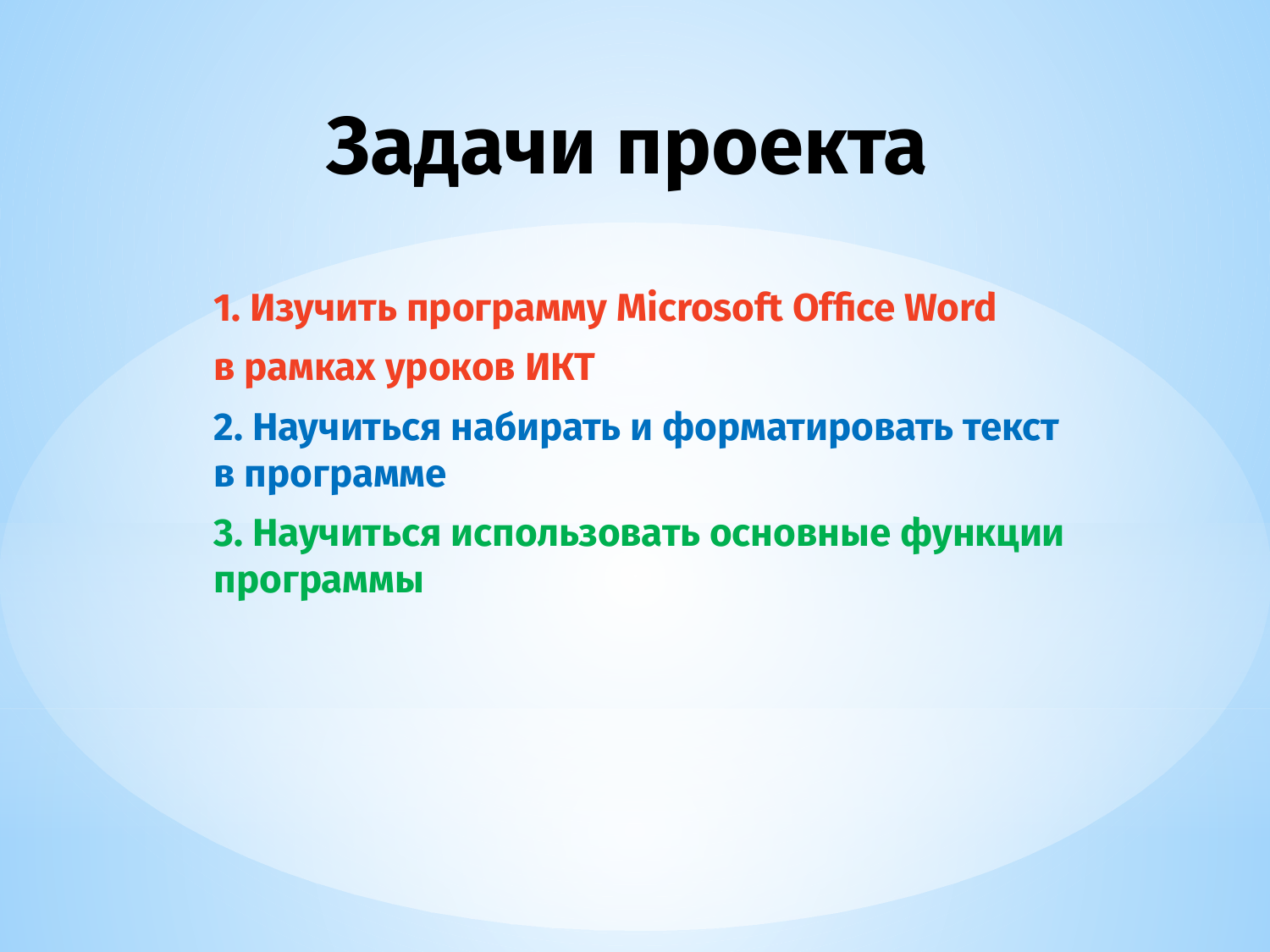

# Задачи проекта
1. Изучить программу Microsoft Office Word
в рамках уроков ИКТ
2. Научиться набирать и форматировать текст в программе
3. Научиться использовать основные функции программы